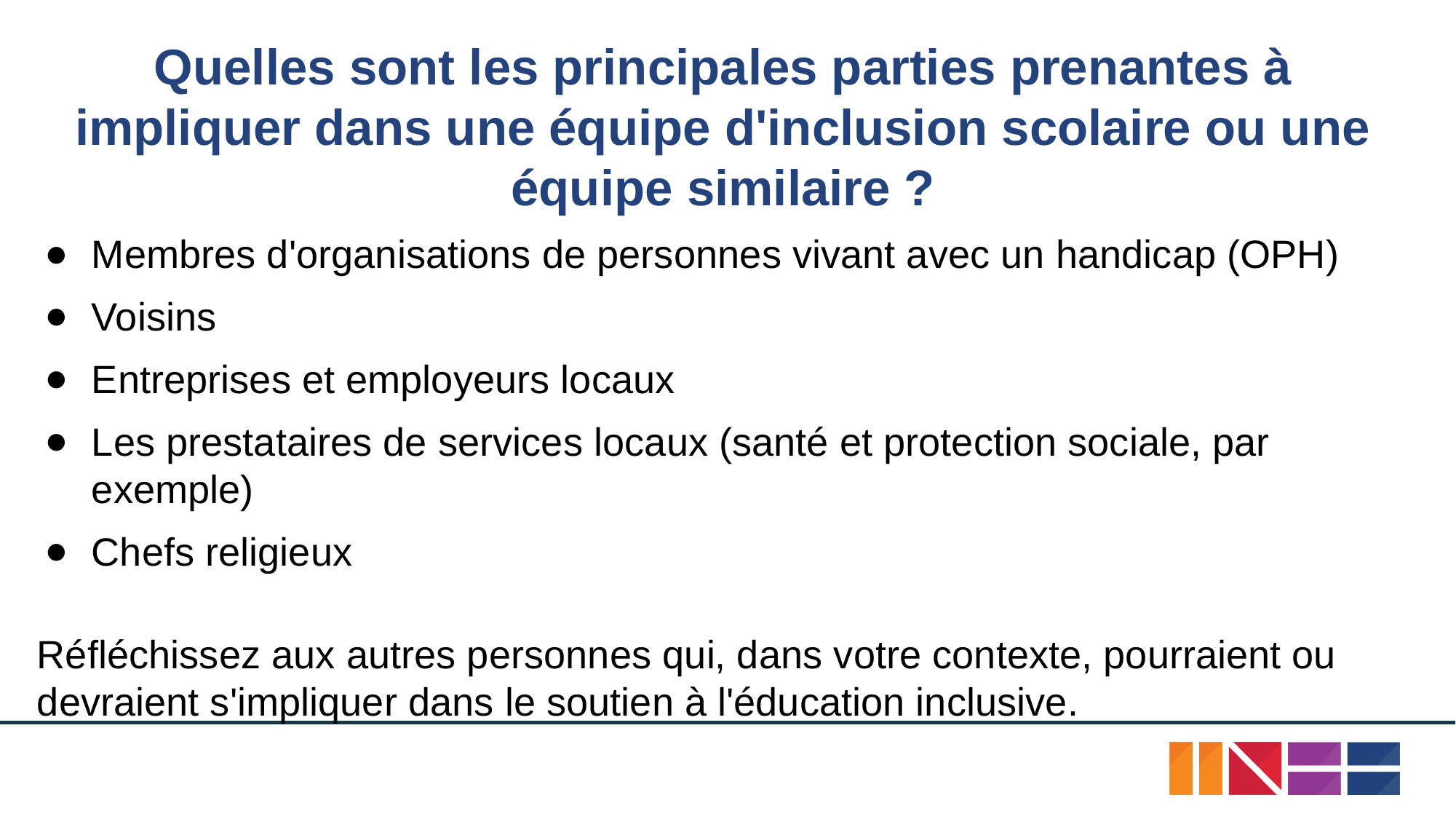

# Quelles sont les principales parties prenantes à impliquer dans une équipe d'inclusion scolaire ou une équipe similaire ?
Membres d'organisations de personnes vivant avec un handicap (OPH)
Voisins
Entreprises et employeurs locaux
Les prestataires de services locaux (santé et protection sociale, par exemple)
Chefs religieux

Réfléchissez aux autres personnes qui, dans votre contexte, pourraient ou devraient s'impliquer dans le soutien à l'éducation inclusive.